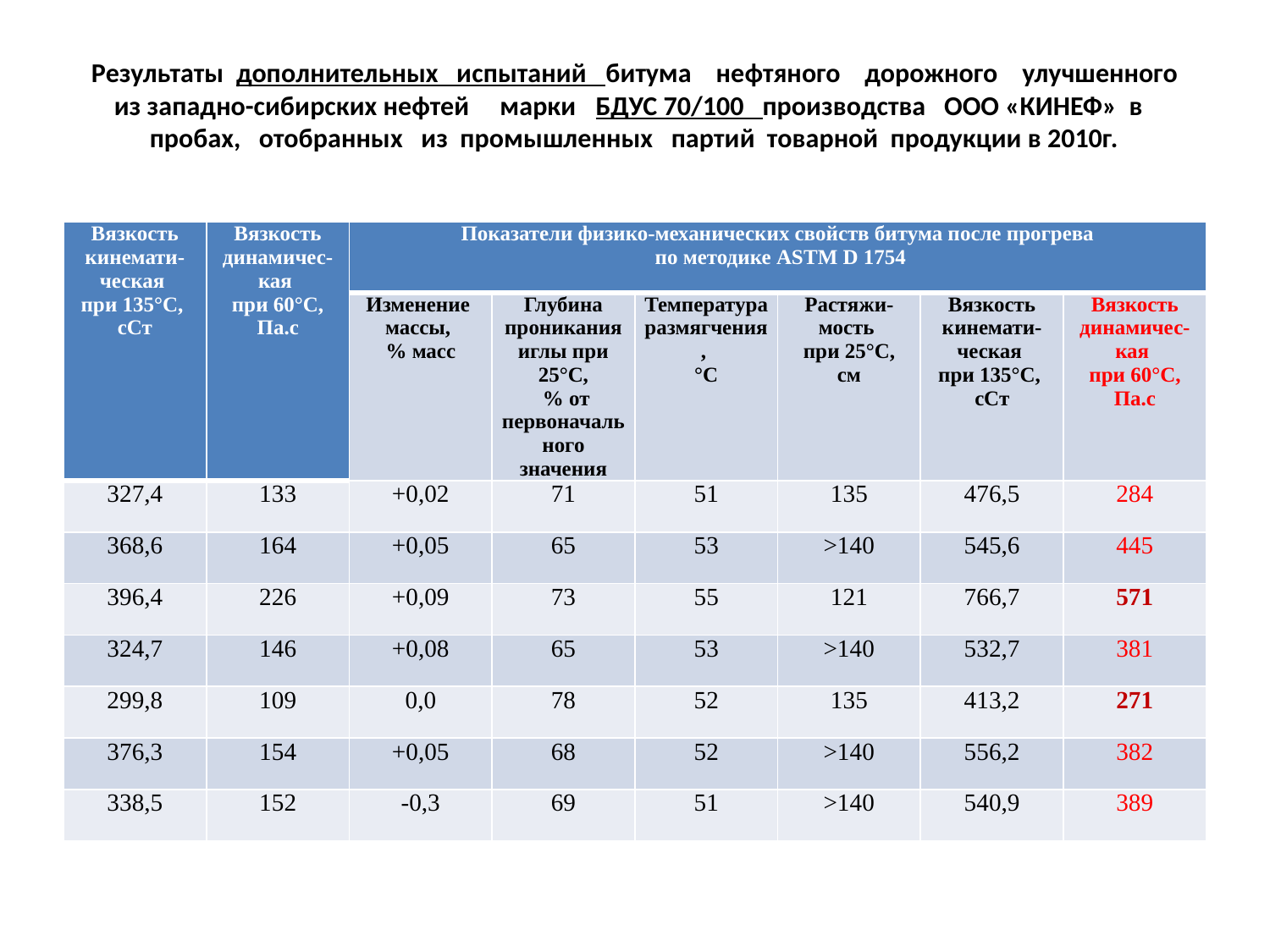

# Результаты  дополнительных   испытаний   битума    нефтяного    дорожного    улучшенного из западно-сибирских нефтей     марки   БДУС 70/100   производства   ООО «КИНЕФ»  в   пробах,   отобранных   из  промышленных   партий  товарной  продукции в 2010г.
| Вязкость кинемати-ческая при 135°С, сСт | Вязкость динамичес-кая при 60°С, Па.с | Показатели физико-механических свойств битума после прогрева по методике ASTM D 1754 |  |  |  |  |  |
| --- | --- | --- | --- | --- | --- | --- | --- |
|  |  | Изменение массы, % масс | Глубина проникания иглы при 25°С, % от первоначального значения | Температура размягчения, °С | Растяжи-мость при 25°С, см | Вязкость кинемати-ческая при 135°С, сСт | Вязкость динамичес-кая при 60°С, Па.с |
| 327,4 | 133 | +0,02 | 71 | 51 | 135 | 476,5 | 284 |
| 368,6 | 164 | +0,05 | 65 | 53 | >140 | 545,6 | 445 |
| 396,4 | 226 | +0,09 | 73 | 55 | 121 | 766,7 | 571 |
| 324,7 | 146 | +0,08 | 65 | 53 | >140 | 532,7 | 381 |
| 299,8 | 109 | 0,0 | 78 | 52 | 135 | 413,2 | 271 |
| 376,3 | 154 | +0,05 | 68 | 52 | >140 | 556,2 | 382 |
| 338,5 | 152 | -0,3 | 69 | 51 | >140 | 540,9 | 389 |